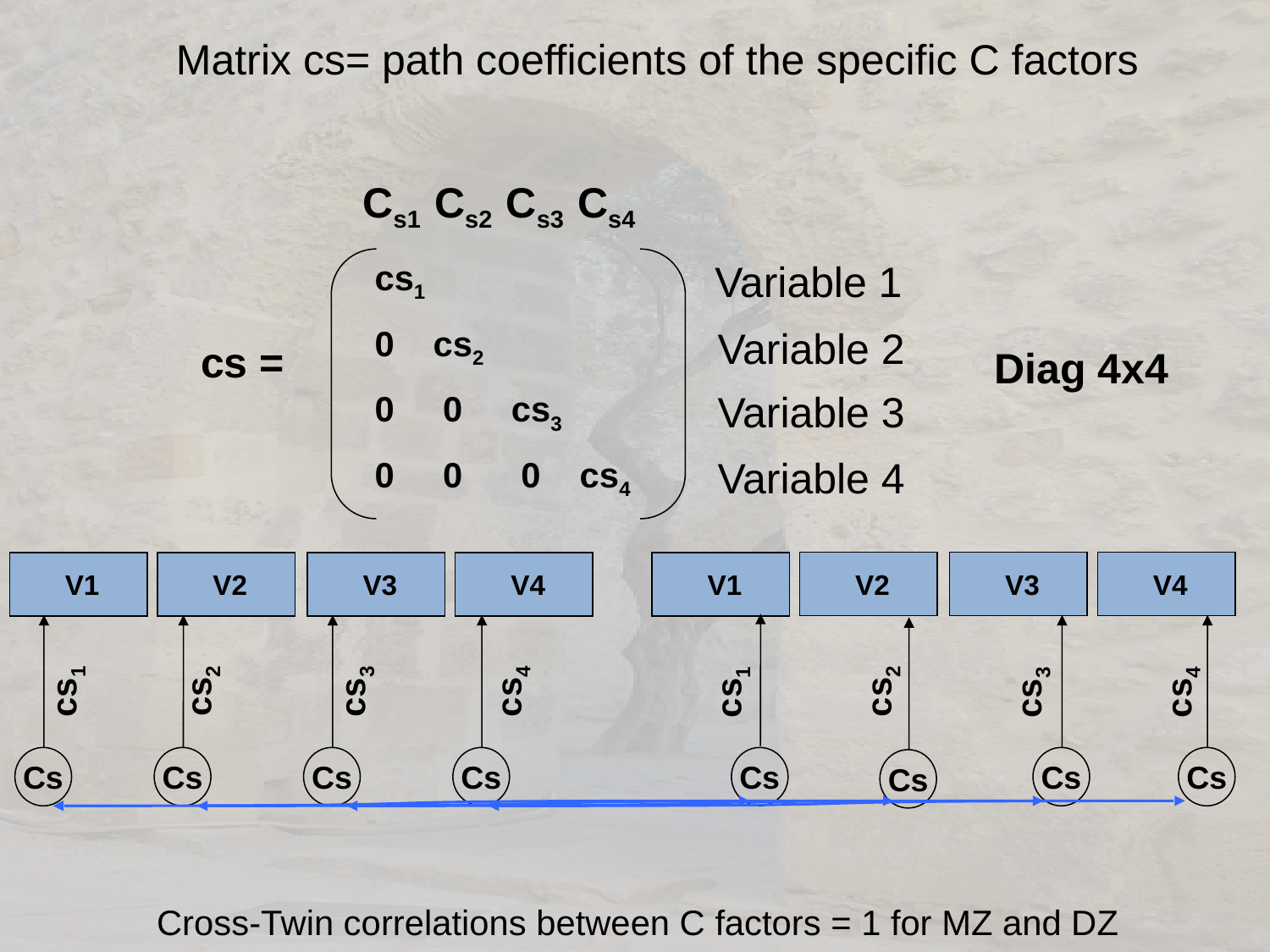

Matrix cs= path coefficients of the specific C factors
  Cs1  Cs2  Cs3  Cs4

cs1
0    cs2
0     0     cs3
0     0      0    cs4

Variable 1
Variable 2
cs =
Diag 4x4
Variable 3
Variable 4
 V2
 V3
 V4
 V2
 V3
 V4
 V1
 V1

Cs
Cs
Cs
Cs
Cs
Cs
Cs
Cs
cs2
cs1
cs3
cs4
cs2
cs1
cs3
cs4
Cross-Twin correlations between C factors = 1 for MZ and DZ